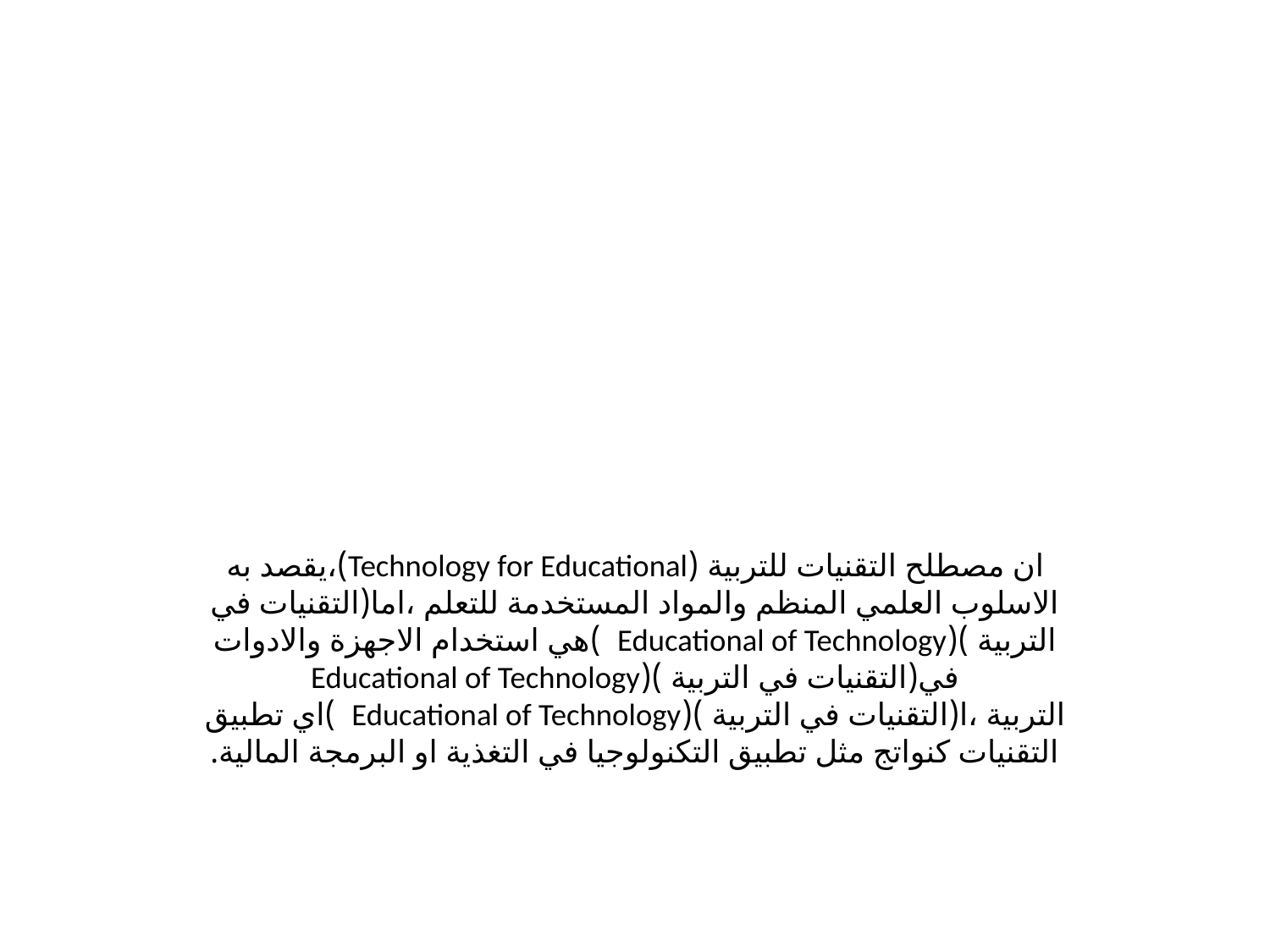

#
ان مصطلح التقنيات للتربية (Technology for Educational)،يقصد به الاسلوب العلمي المنظم والمواد المستخدمة للتعلم ،اما(التقنيات في التربية )(Educational of Technology  )هي استخدام الاجهزة والادوات في(التقنيات في التربية )(Educational of Technology التربية ،ا(التقنيات في التربية )(Educational of Technology  )اي تطبيق التقنيات كنواتج مثل تطبيق التكنولوجيا في التغذية او البرمجة المالية.